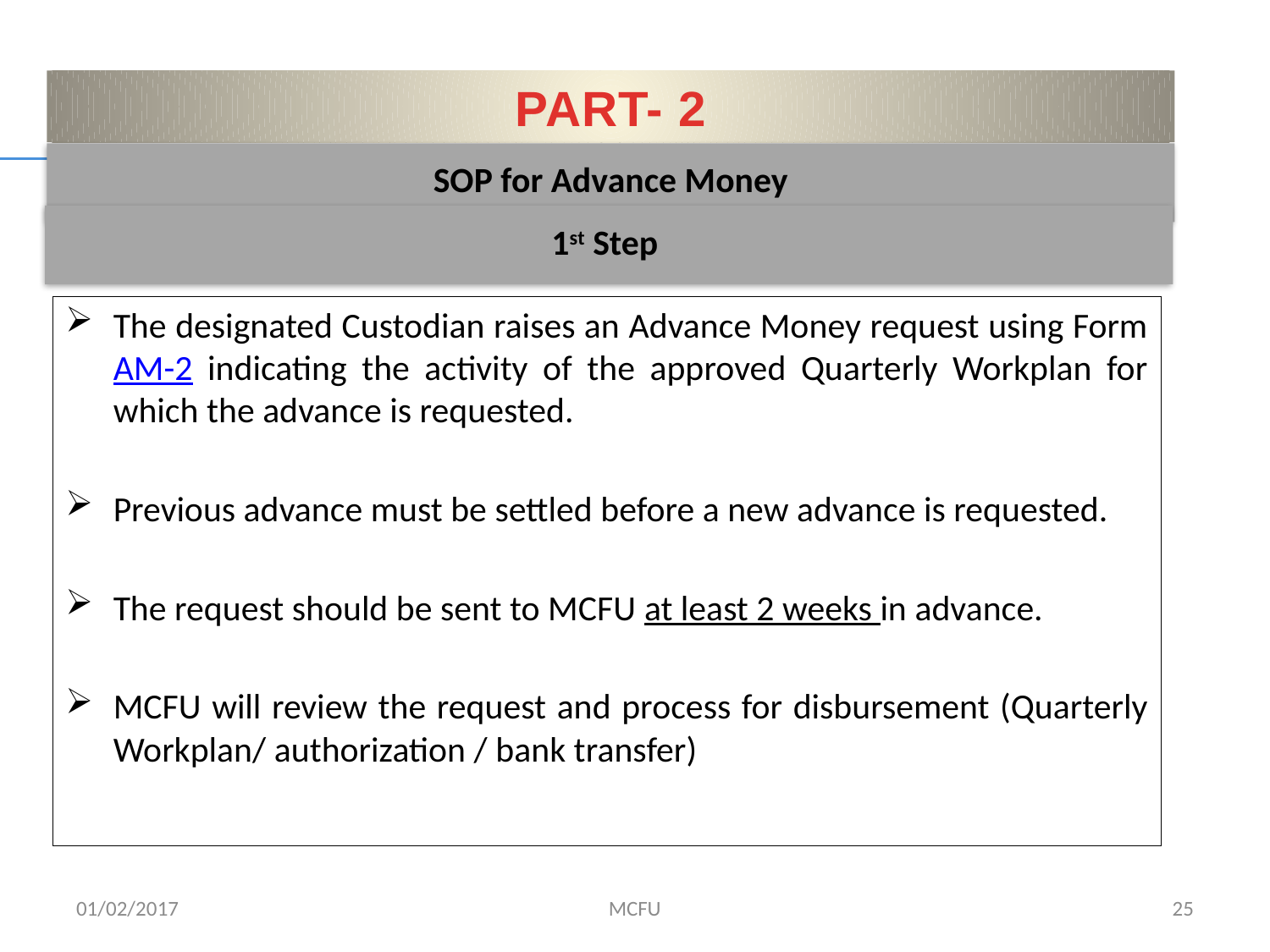

PART- 2
SOP for Advance Money
1st Step
The designated Custodian raises an Advance Money request using Form AM-2 indicating the activity of the approved Quarterly Workplan for which the advance is requested.

Previous advance must be settled before a new advance is requested.

The request should be sent to MCFU at least 2 weeks in advance.

MCFU will review the request and process for disbursement (Quarterly Workplan/ authorization / bank transfer)

01/02/2017
MCFU
25